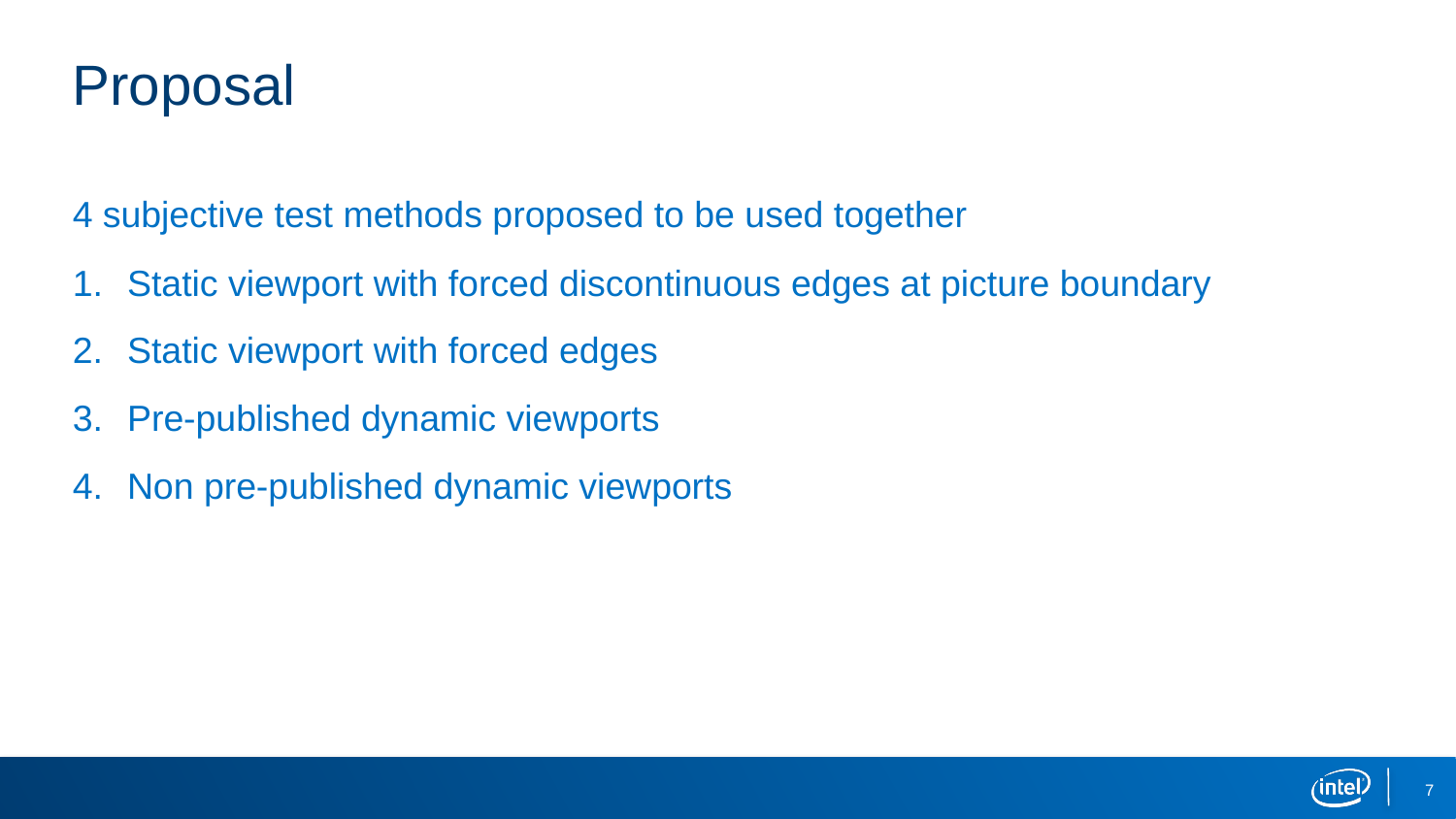

# Proposal
4 subjective test methods proposed to be used together
Static viewport with forced discontinuous edges at picture boundary
Static viewport with forced edges
Pre-published dynamic viewports
Non pre-published dynamic viewports
7